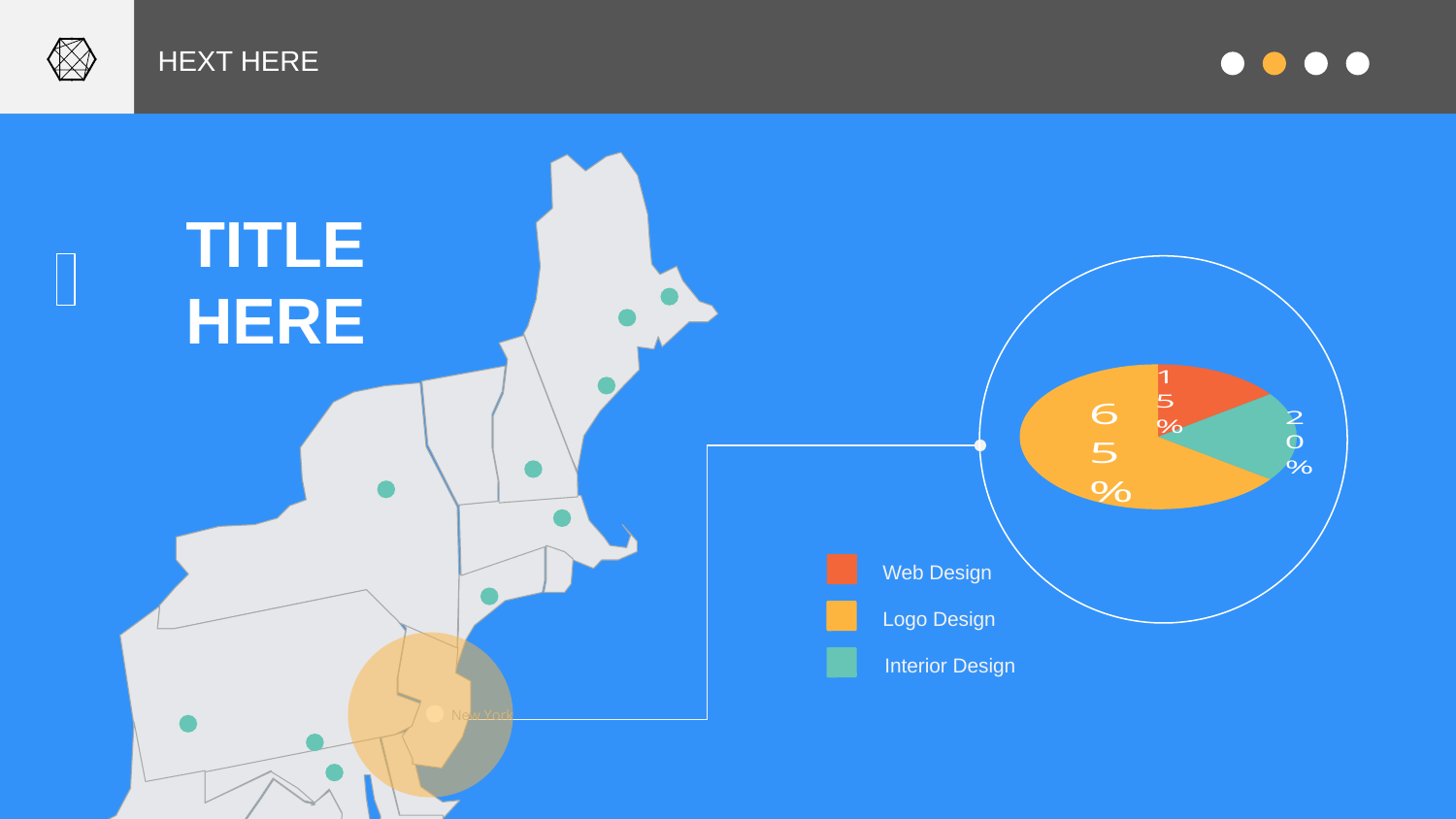

HEXT HERE

New York

TITLE HERE

### Chart

| Category | Region 1 |
|---|---|
| Product 1 | 15.0 |
| Product 2 | 20.0 |
| Product 3 | 65.0 |
Web Design

Logo Design

Interior Design